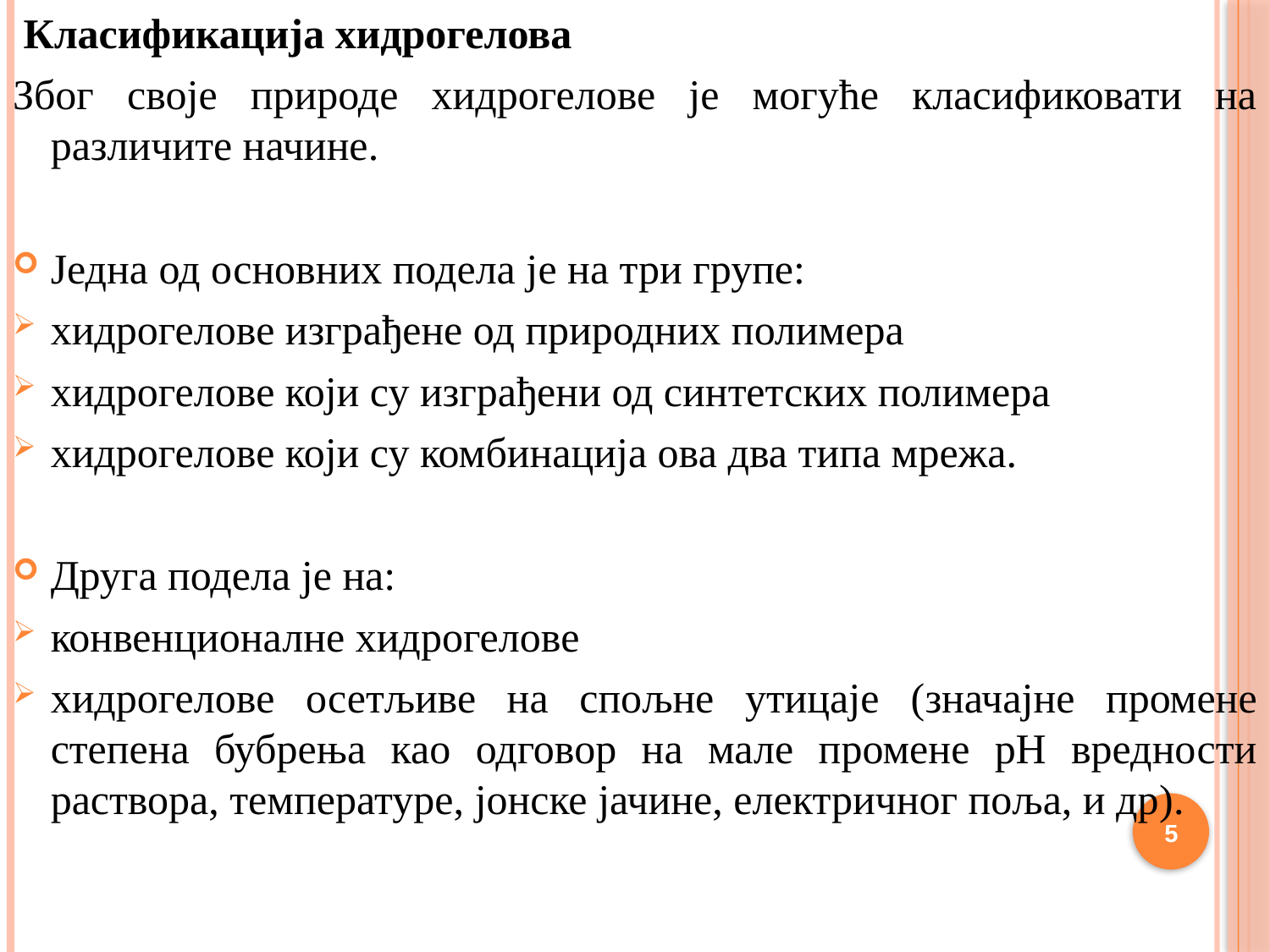

Класификација хидрогелова
Због своје природе хидрогелове је могуће класификовати на различите начине.

Једна од основних подела је на три групе:
хидрогелове изграђене од природних полимера
хидрогелове који су изграђени од синтетских полимера
хидрогелове који су комбинација ова два типа мрежа.

Друга подела је на:
конвенционалне хидрогелове
хидрогелове осетљиве на спољне утицаје (значајне промене степена бубрења као одговор на мале промене pH вредности раствора, температуре, јонске јачине, електричног поља, и др).
5